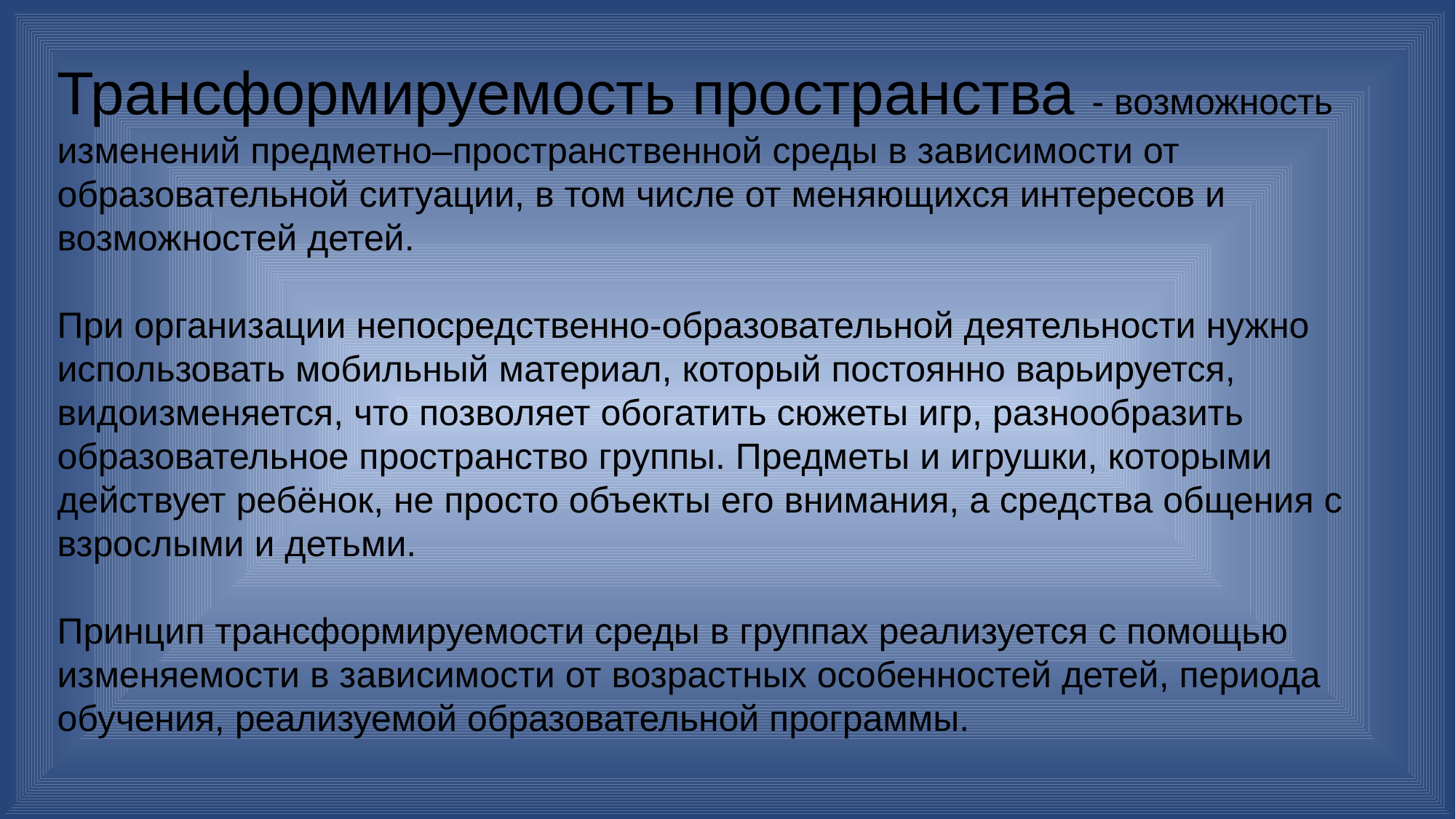

Трансформируемость пространства - возможность изменений предметно–пространственной среды в зависимости от образовательной ситуации, в том числе от меняющихся интересов и возможностей детей.

При организации непосредственно-образовательной деятельности нужно использовать мобильный материал, который постоянно варьируется, видоизменяется, что позволяет обогатить сюжеты игр, разнообразить образовательное пространство группы. Предметы и игрушки, которыми действует ребёнок, не просто объекты его внимания, а средства общения с взрослыми и детьми.

Принцип трансформируемости среды в группах реализуется с помощью изменяемости в зависимости от возрастных особенностей детей, периода обучения, реализуемой образовательной программы.